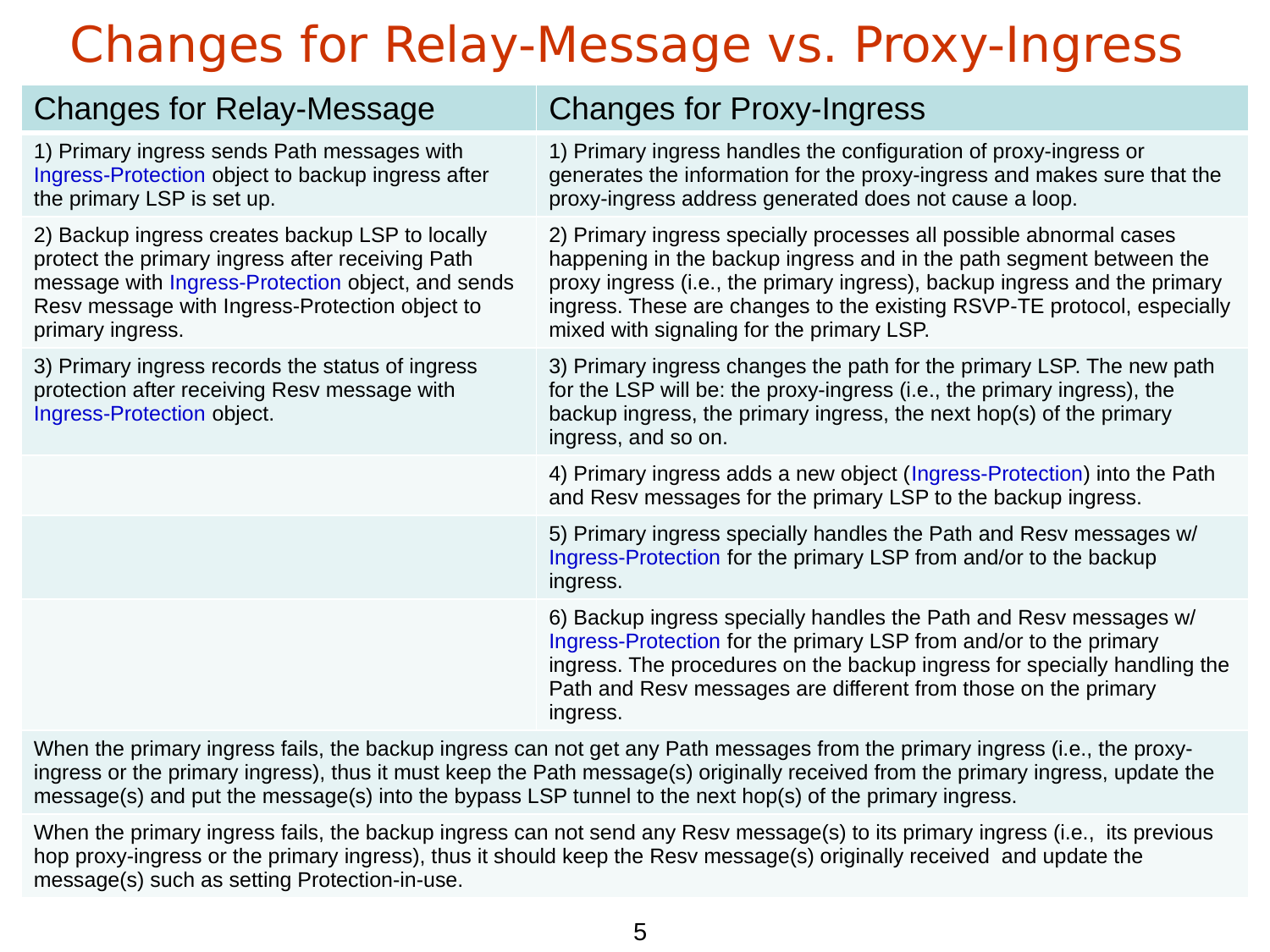

# Changes for Relay-Message vs. Proxy-Ingress
| Changes for Relay-Message | Changes for Proxy-Ingress |
| --- | --- |
| 1) Primary ingress sends Path messages with Ingress-Protection object to backup ingress after the primary LSP is set up. | 1) Primary ingress handles the configuration of proxy-ingress or generates the information for the proxy-ingress and makes sure that the proxy-ingress address generated does not cause a loop. |
| 2) Backup ingress creates backup LSP to locally protect the primary ingress after receiving Path message with Ingress-Protection object, and sends Resv message with Ingress-Protection object to primary ingress. | 2) Primary ingress specially processes all possible abnormal cases happening in the backup ingress and in the path segment between the proxy ingress (i.e., the primary ingress), backup ingress and the primary ingress. These are changes to the existing RSVP-TE protocol, especially mixed with signaling for the primary LSP. |
| 3) Primary ingress records the status of ingress protection after receiving Resv message with Ingress-Protection object. | 3) Primary ingress changes the path for the primary LSP. The new path for the LSP will be: the proxy-ingress (i.e., the primary ingress), the backup ingress, the primary ingress, the next hop(s) of the primary ingress, and so on. |
|  | 4) Primary ingress adds a new object (Ingress-Protection) into the Path and Resv messages for the primary LSP to the backup ingress. |
|  | 5) Primary ingress specially handles the Path and Resv messages w/ Ingress-Protection for the primary LSP from and/or to the backup ingress. |
|  | 6) Backup ingress specially handles the Path and Resv messages w/ Ingress-Protection for the primary LSP from and/or to the primary ingress. The procedures on the backup ingress for specially handling the Path and Resv messages are different from those on the primary ingress. |
| When the primary ingress fails, the backup ingress can not get any Path messages from the primary ingress (i.e., the proxy-ingress or the primary ingress), thus it must keep the Path message(s) originally received from the primary ingress, update the message(s) and put the message(s) into the bypass LSP tunnel to the next hop(s) of the primary ingress. |  |
| When the primary ingress fails, the backup ingress can not send any Resv message(s) to its primary ingress (i.e.,  its previous hop proxy-ingress or the primary ingress), thus it should keep the Resv message(s) originally received and update the message(s) such as setting Protection-in-use. |  |
5